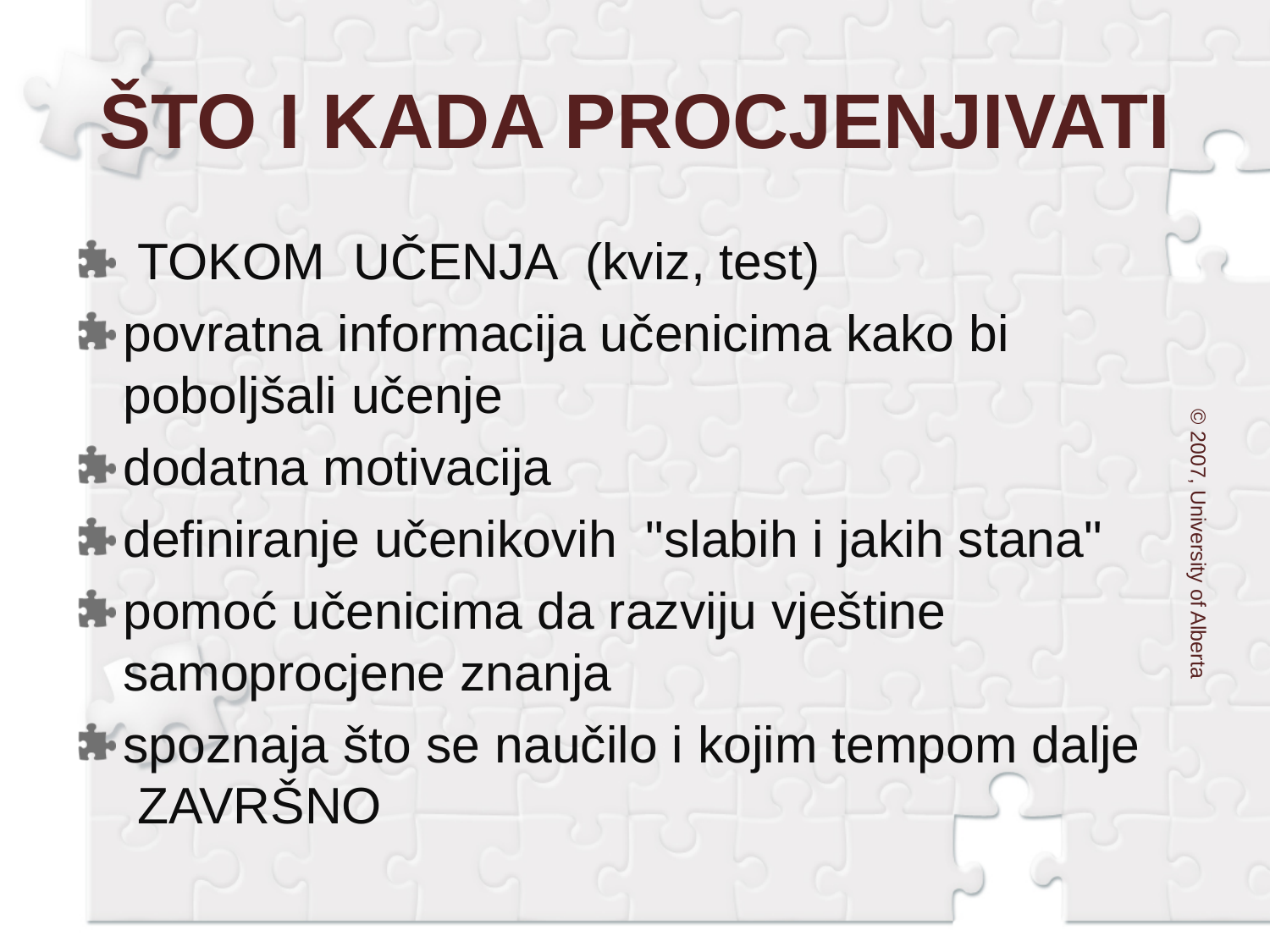

# ŠTO I KADA PROCJENJIVATI
 TOKOM  UČENJA  (kviz, test)
povratna informacija učenicima kako bi poboljšali učenje
dodatna motivacija
definiranje učenikovih  "slabih i jakih stana"
pomoć učenicima da razviju vještine samoprocjene znanja
spoznaja što se naučilo i kojim tempom dalje  ZAVRŠNO
© 2007, University of Alberta